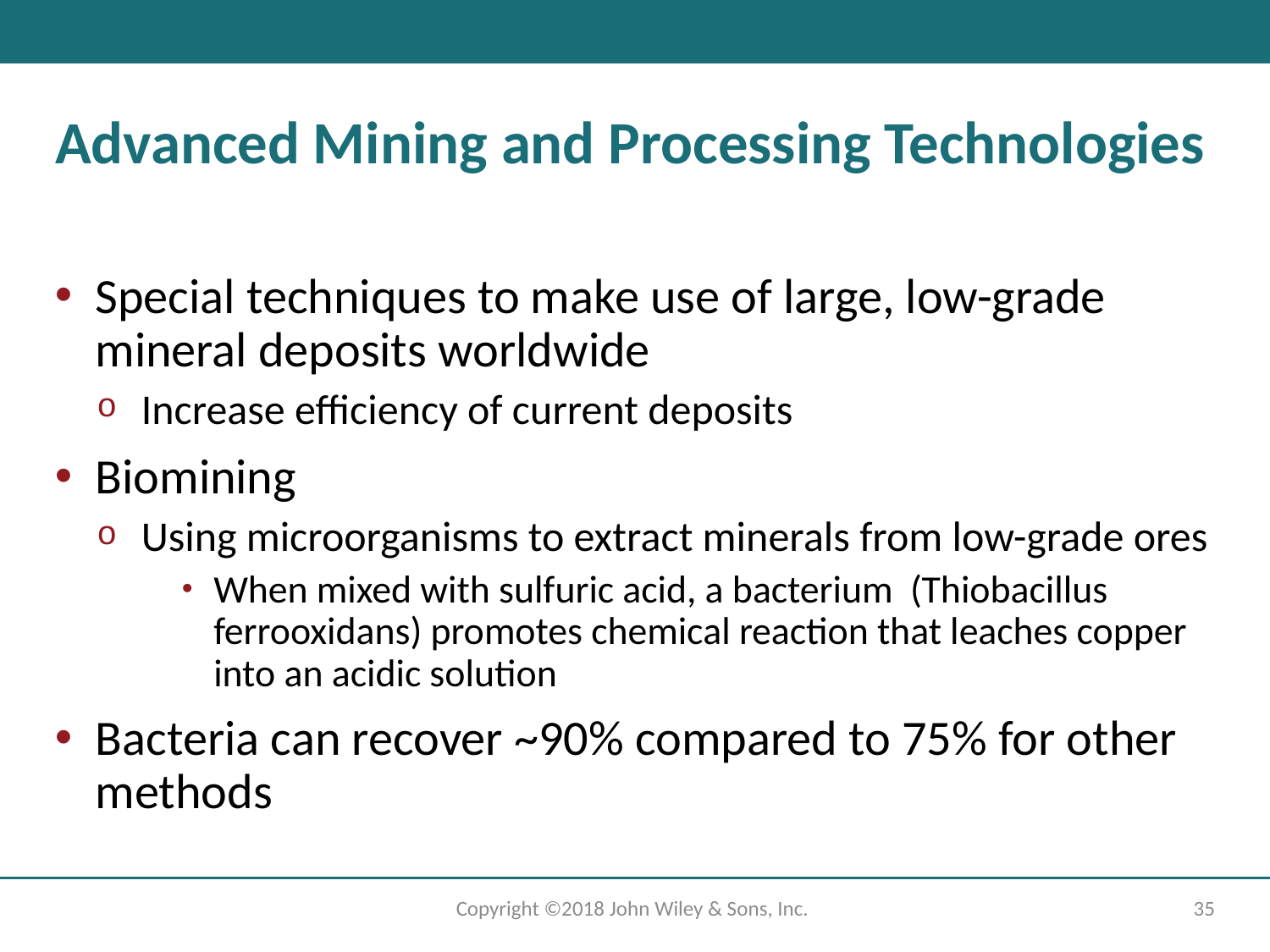

# Advanced Mining and Processing Technologies
Special techniques to make use of large, low-grade mineral deposits worldwide
Increase efficiency of current deposits
Biomining
Using microorganisms to extract minerals from low-grade ores
When mixed with sulfuric acid, a bacterium  (Thiobacillus ferrooxidans) promotes chemical reaction that leaches copper into an acidic solution
Bacteria can recover ~90% compared to 75% for other methods
Copyright ©2018 John Wiley & Sons, Inc.
35